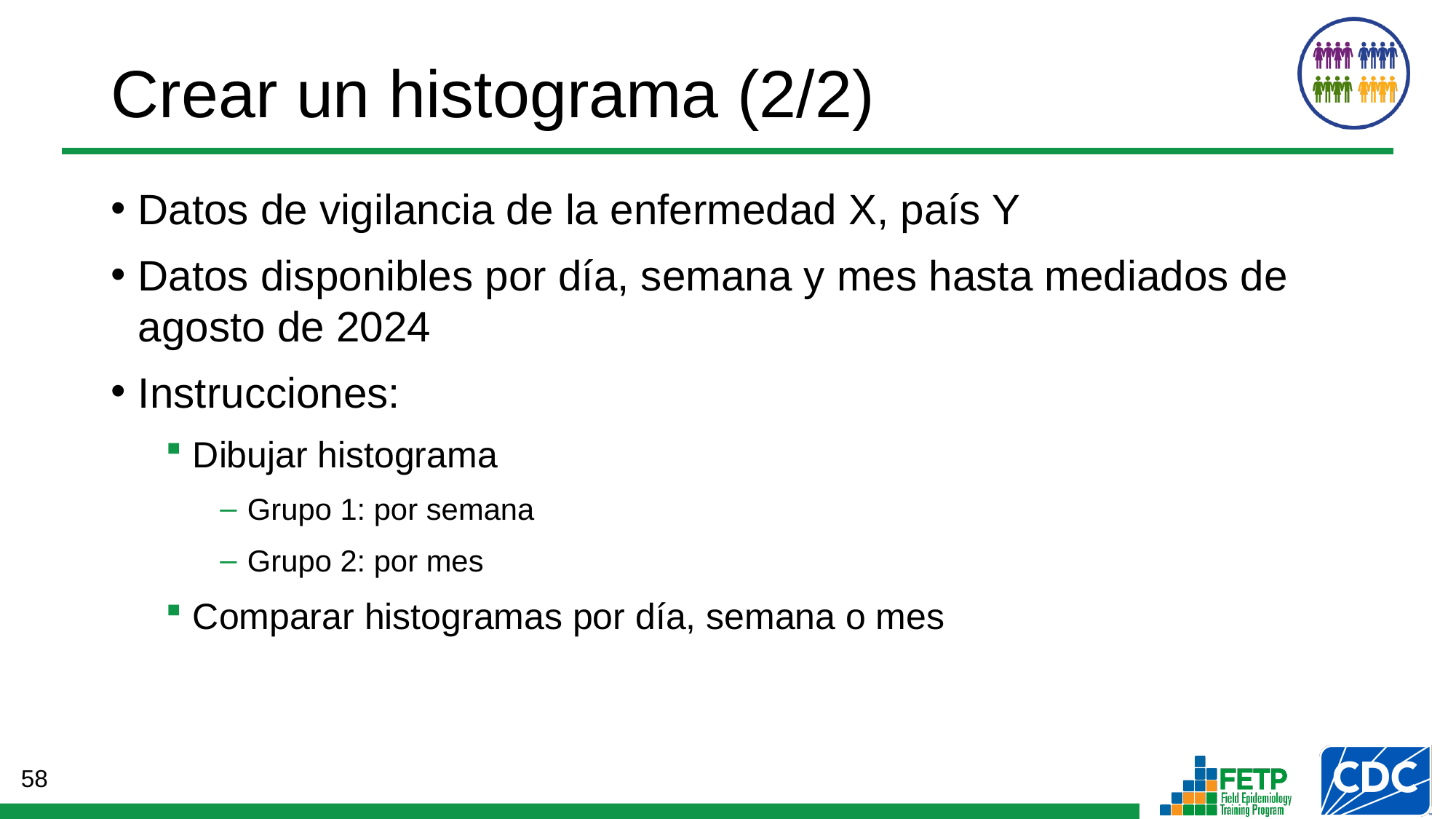

# Crear un histograma (2/2)
Datos de vigilancia de la enfermedad X, país Y
Datos disponibles por día, semana y mes hasta mediados de agosto de 2024
Instrucciones:
Dibujar histograma
Grupo 1: por semana
Grupo 2: por mes
Comparar histogramas por día, semana o mes